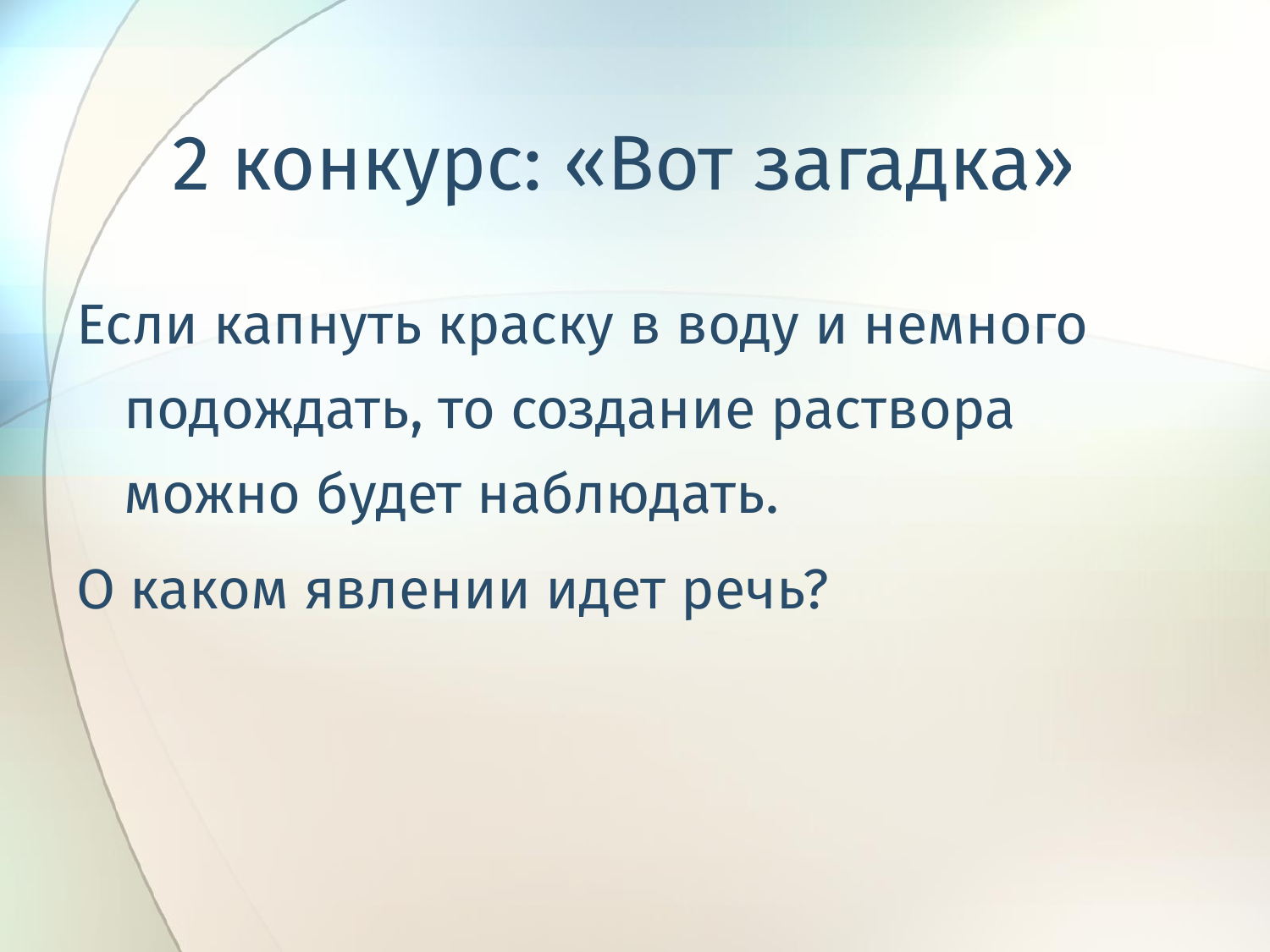

# 2 конкурс: «Вот загадка»
Если капнуть краску в воду и немного подождать, то создание раствора можно будет наблюдать.
О каком явлении идет речь?